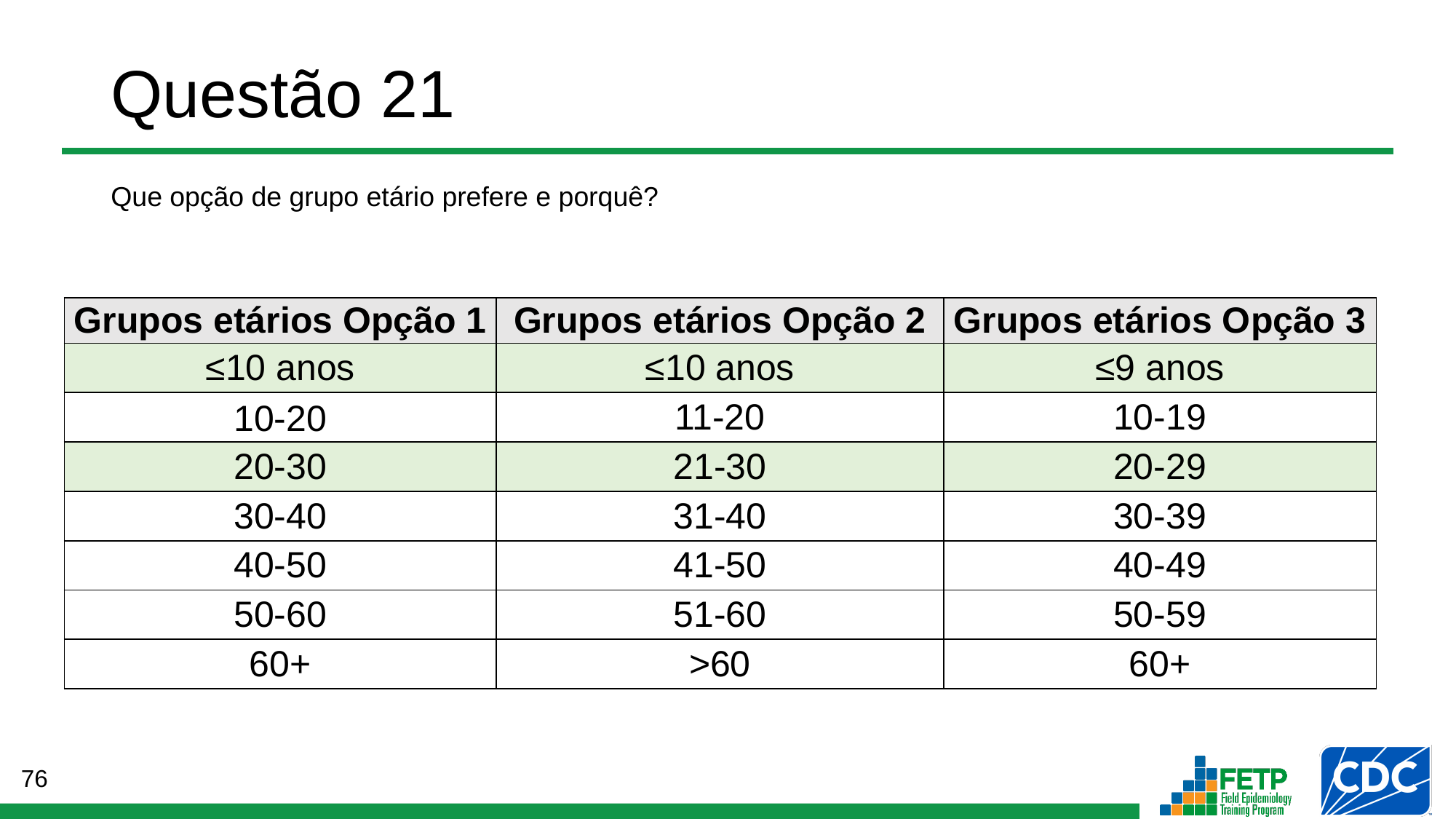

# Questão 21
Que opção de grupo etário prefere e porquê?

| Grupos etários Opção 1 | Grupos etários Opção 2 | Grupos etários Opção 3 |
| --- | --- | --- |
| ≤10 anos | ≤10 anos | ≤9 anos |
| 10-20 | 11-20 | 10-19 |
| 20-30 | 21-30 | 20-29 |
| 30-40 | 31-40 | 30-39 |
| 40-50 | 41-50 | 40-49 |
| 50-60 | 51-60 | 50-59 |
| 60+ | >60 | 60+ |